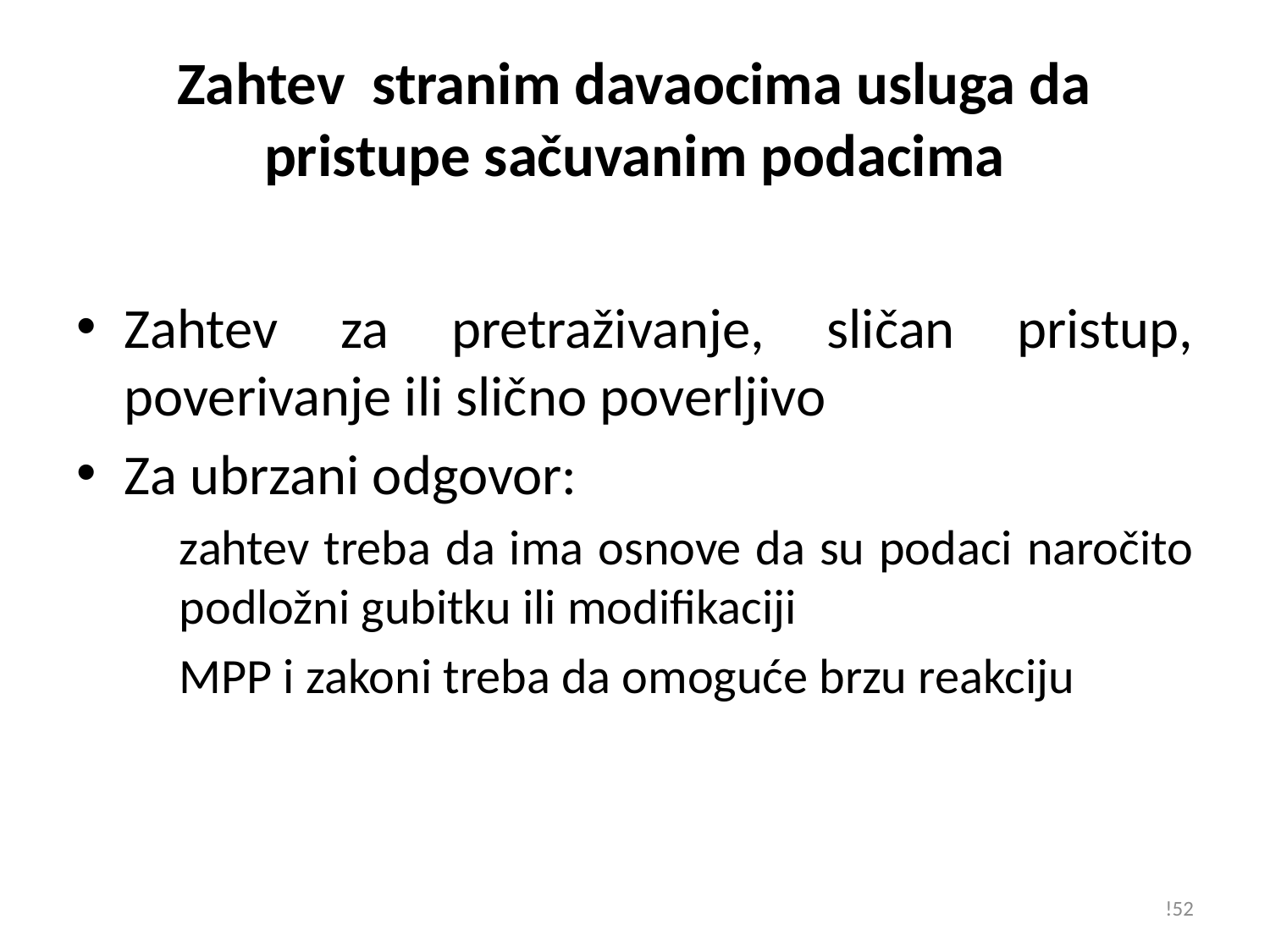

# Zahtev  stranim davaocima usluga da pristupe sačuvanim podacima
Zahtev za pretraživanje, sličan pristup, poverivanje ili slično poverljivo
Za ubrzani odgovor:
zahtev treba da ima osnove da su podaci naročito podložni gubitku ili modifikaciji
MPP i zakoni treba da omoguće brzu reakciju

!52